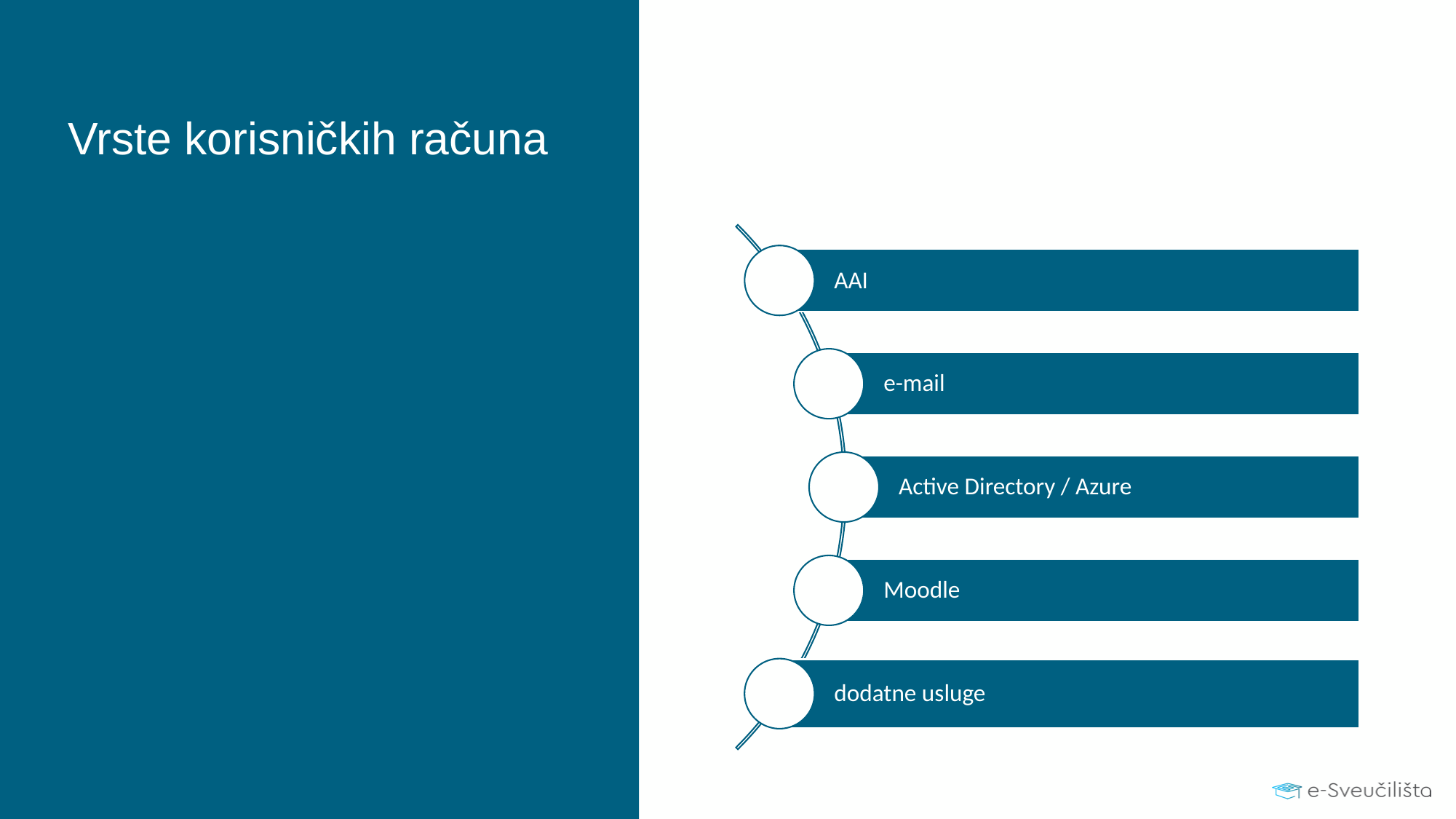

# Vrste korisničkih računa

AAI

e-mail

Active Directory / Azure

Moodle

dodatne usluge